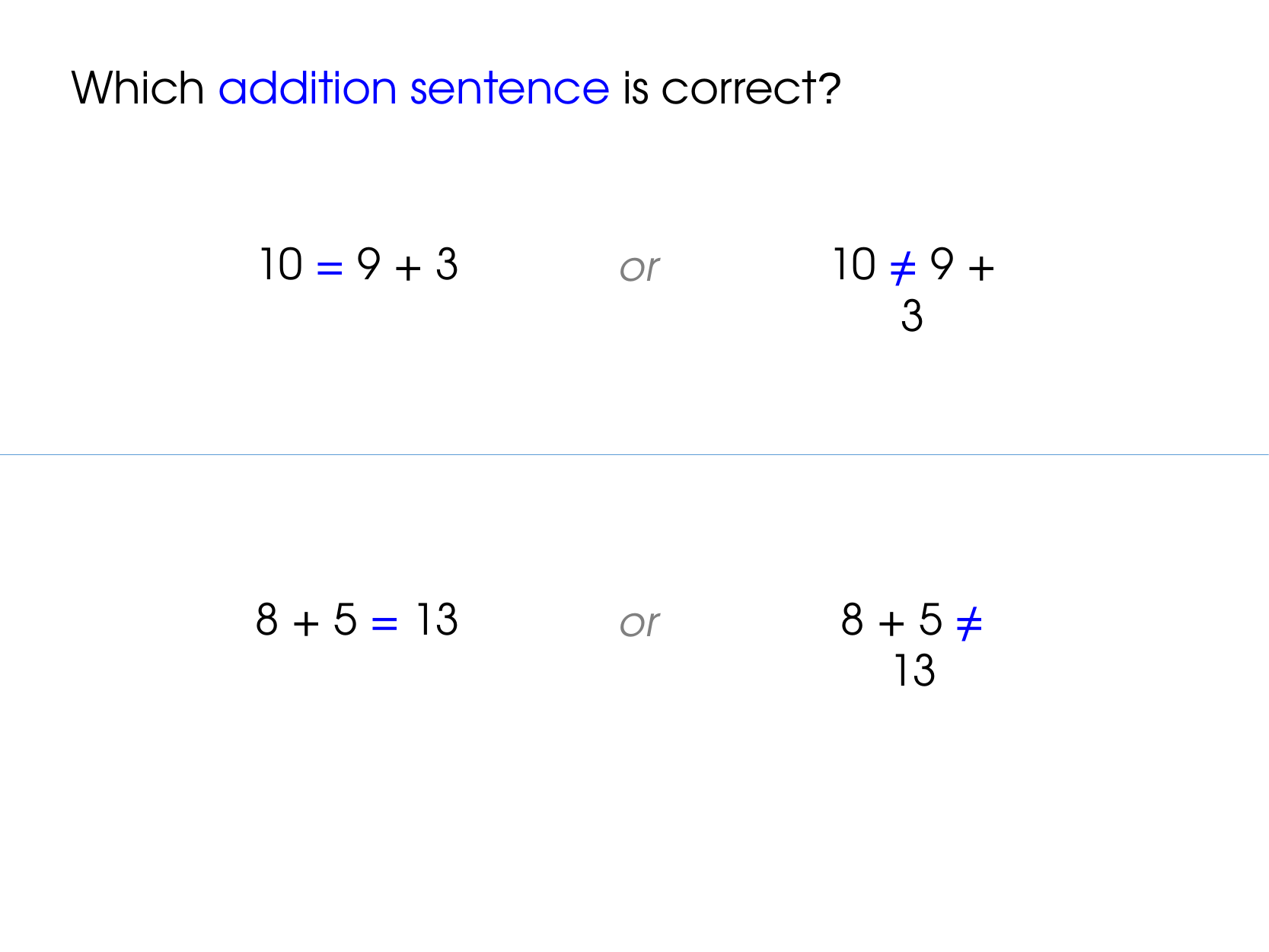

Which addition sentence is correct?
10 = 9 + 3
10 ≠ 9 + 3
or
8 + 5 = 13
8 + 5 ≠ 13
or